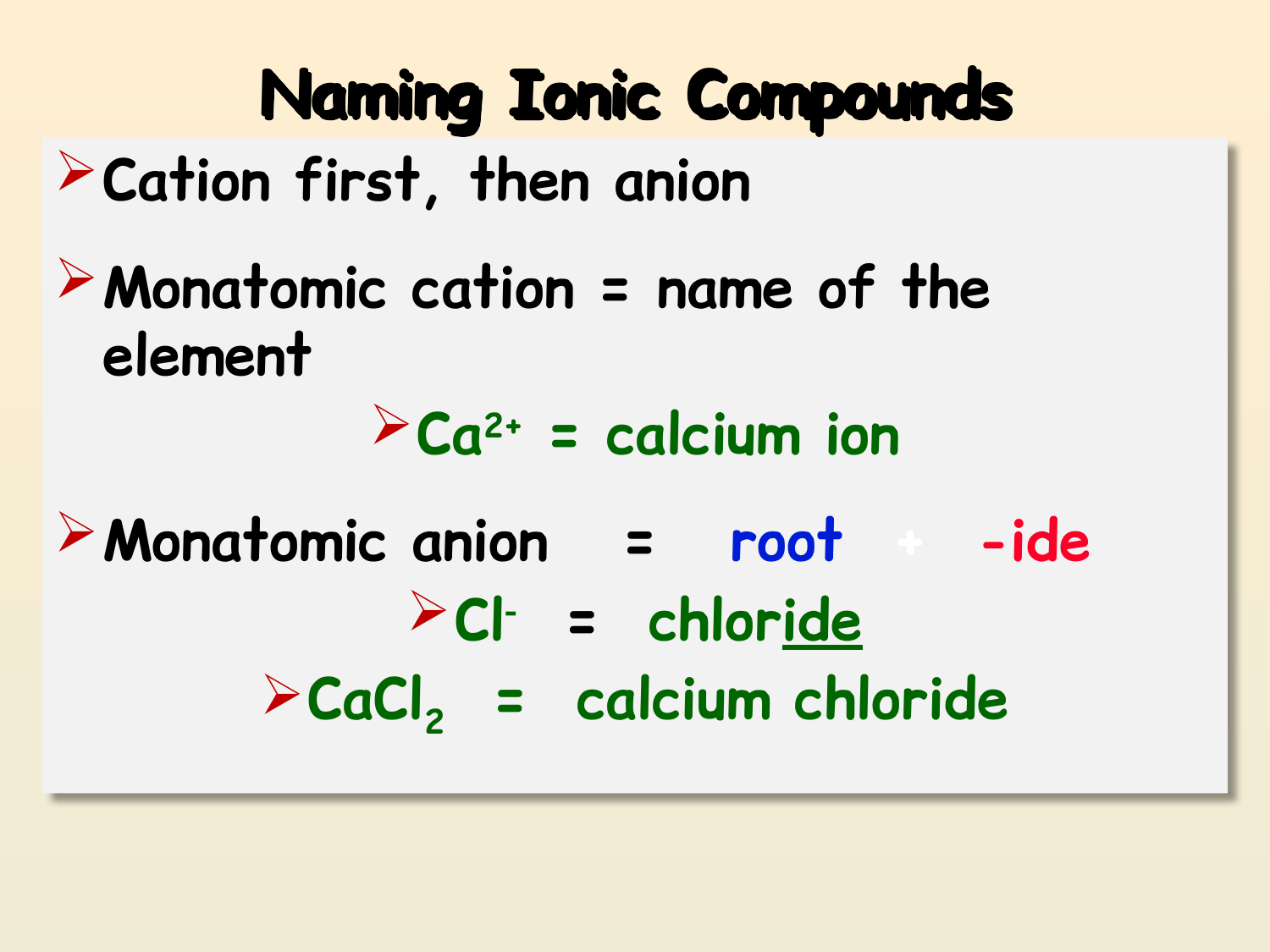

# Naming Ionic Compounds
Cation first, then anion
Monatomic cation = name of the element
Ca2+ = calcium ion
Monatomic anion   =   root  +  -ide
Cl−  =  chloride
CaCl2  =  calcium chloride